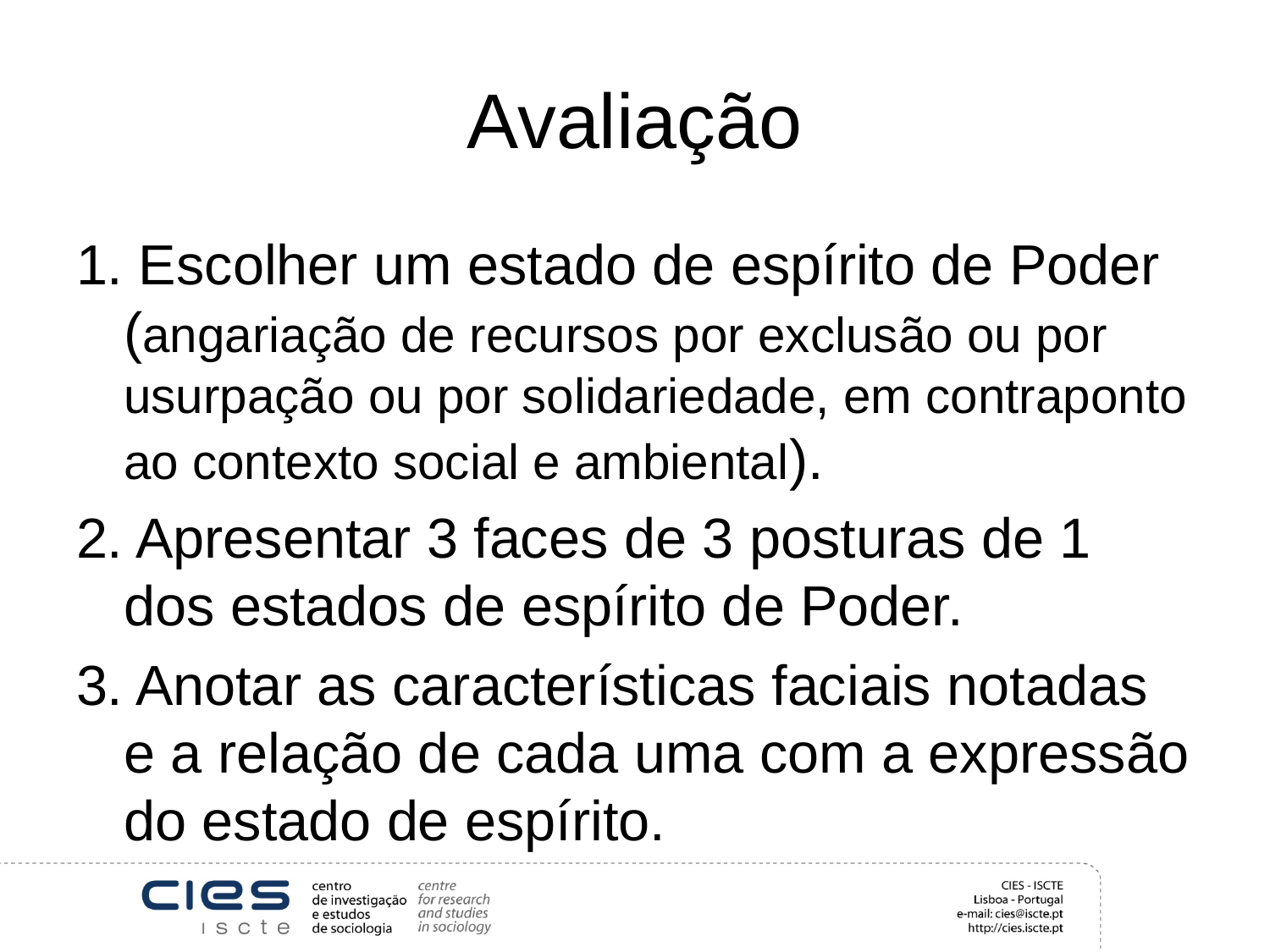

# Avaliação
1. Escolher um estado de espírito de Poder (angariação de recursos por exclusão ou por usurpação ou por solidariedade, em contraponto ao contexto social e ambiental).
2. Apresentar 3 faces de 3 posturas de 1 dos estados de espírito de Poder.
3. Anotar as características faciais notadas e a relação de cada uma com a expressão do estado de espírito.